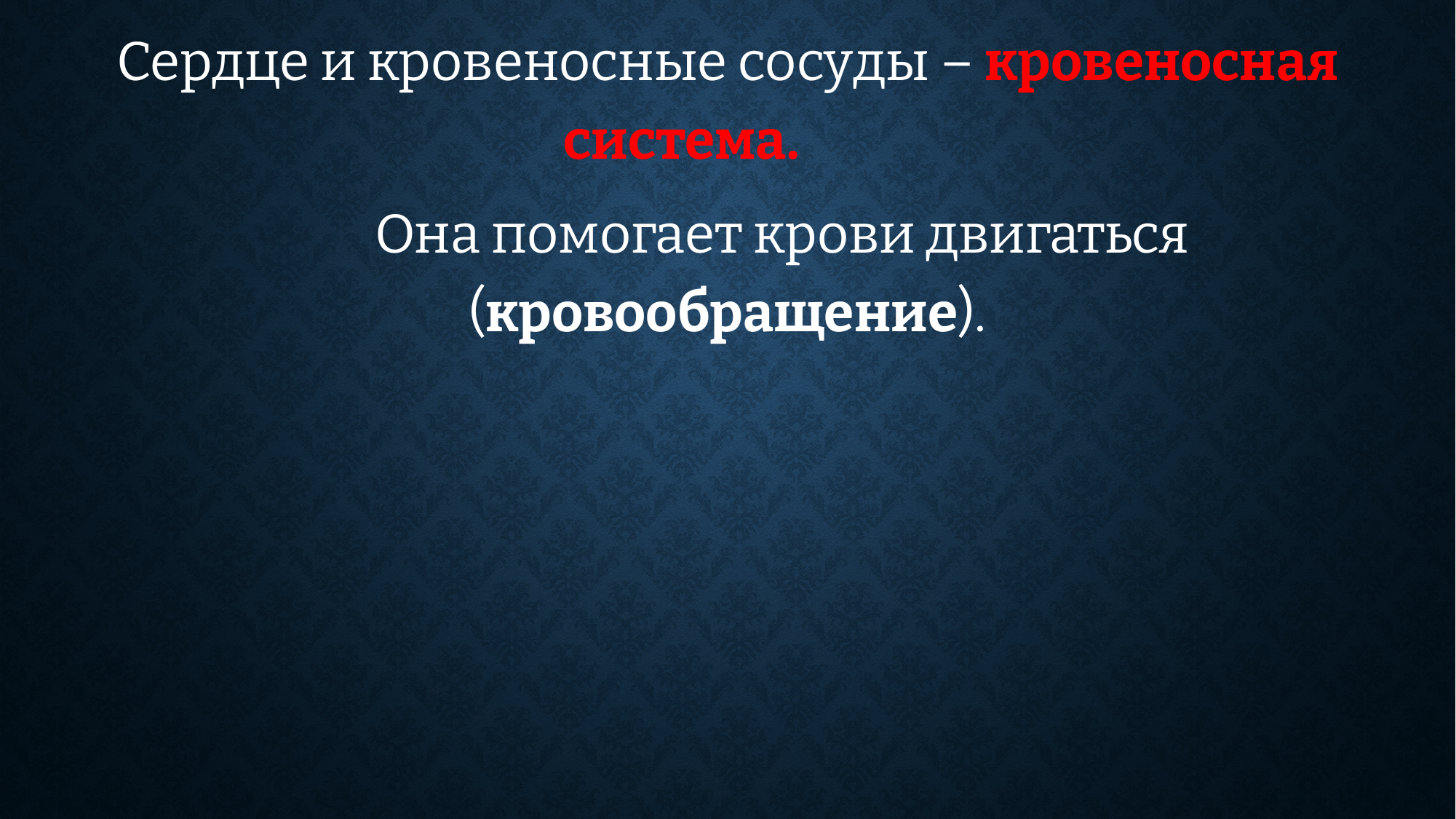

Сердце и кровеносные сосуды – кровеносная система.
	Она помогает крови двигаться (кровообращение).